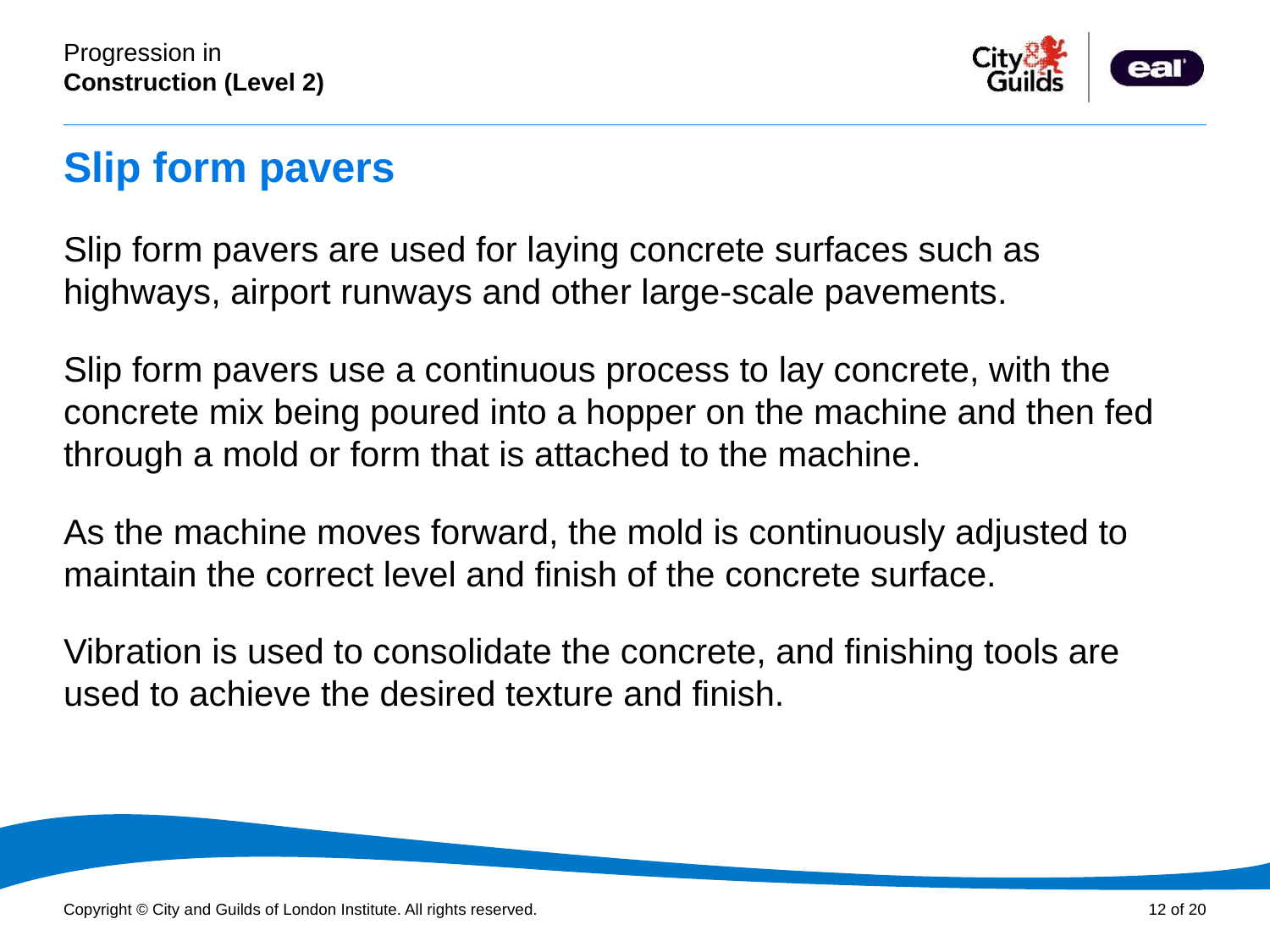

# Slip form pavers
Slip form pavers are used for laying concrete surfaces such as highways, airport runways and other large-scale pavements.
Slip form pavers use a continuous process to lay concrete, with the concrete mix being poured into a hopper on the machine and then fed through a mold or form that is attached to the machine.
As the machine moves forward, the mold is continuously adjusted to maintain the correct level and finish of the concrete surface.
Vibration is used to consolidate the concrete, and finishing tools are used to achieve the desired texture and finish.